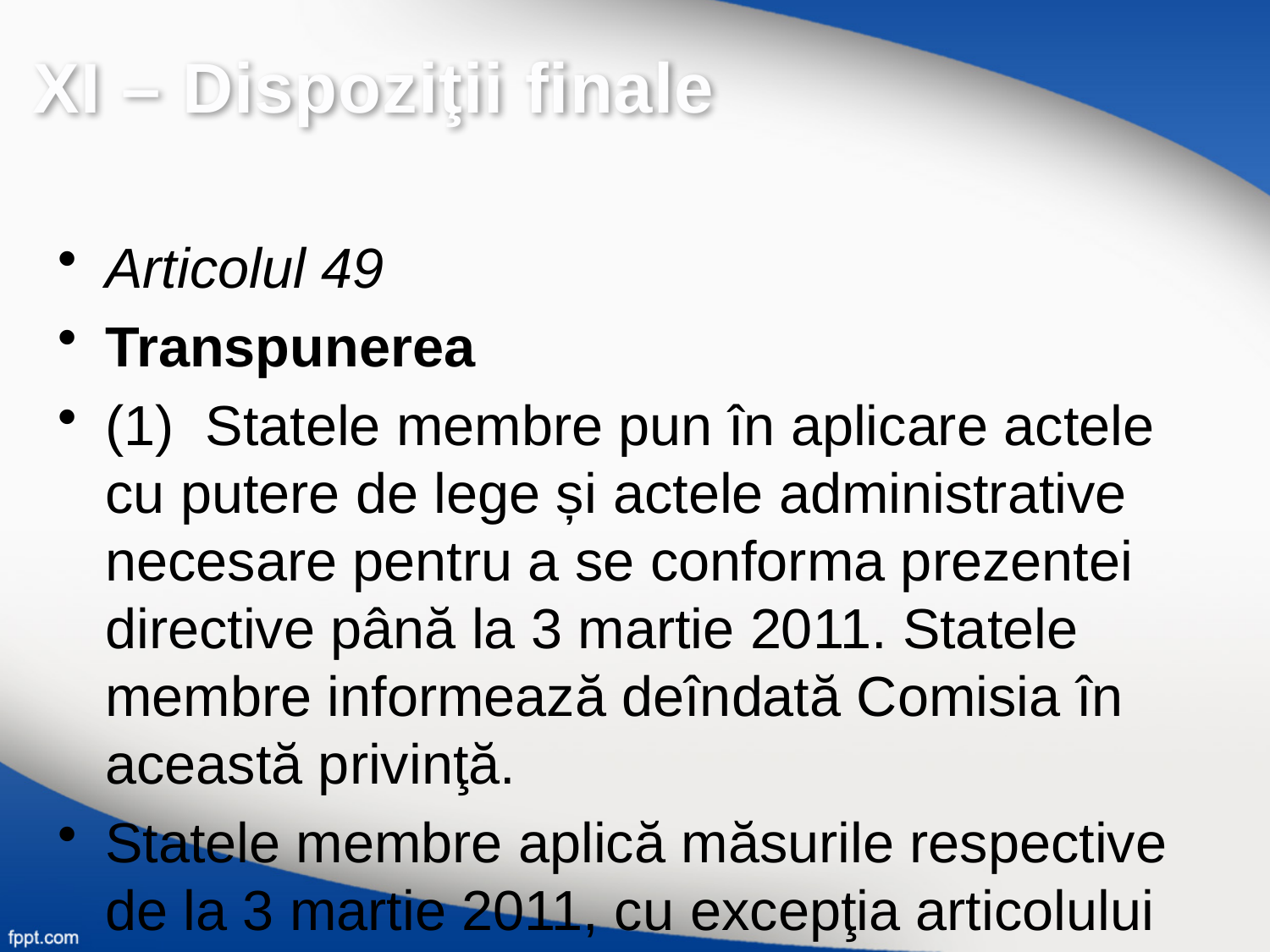

XI – Dispoziţii finale

Articolul 49
Transpunerea
(1)  Statele membre pun în aplicare actele cu putere de lege și actele administrative necesare pentru a se conforma prezentei directive până la 3 martie 2011. Statele membre informează deîndată Comisia în această privinţă.
Statele membre aplică măsurile respective de la 3 martie 2011, cu excepţia articolului 11 (certificarea în raport cu ţările terţe), pe care îl pun în aplicare de la 3 martie 2013.